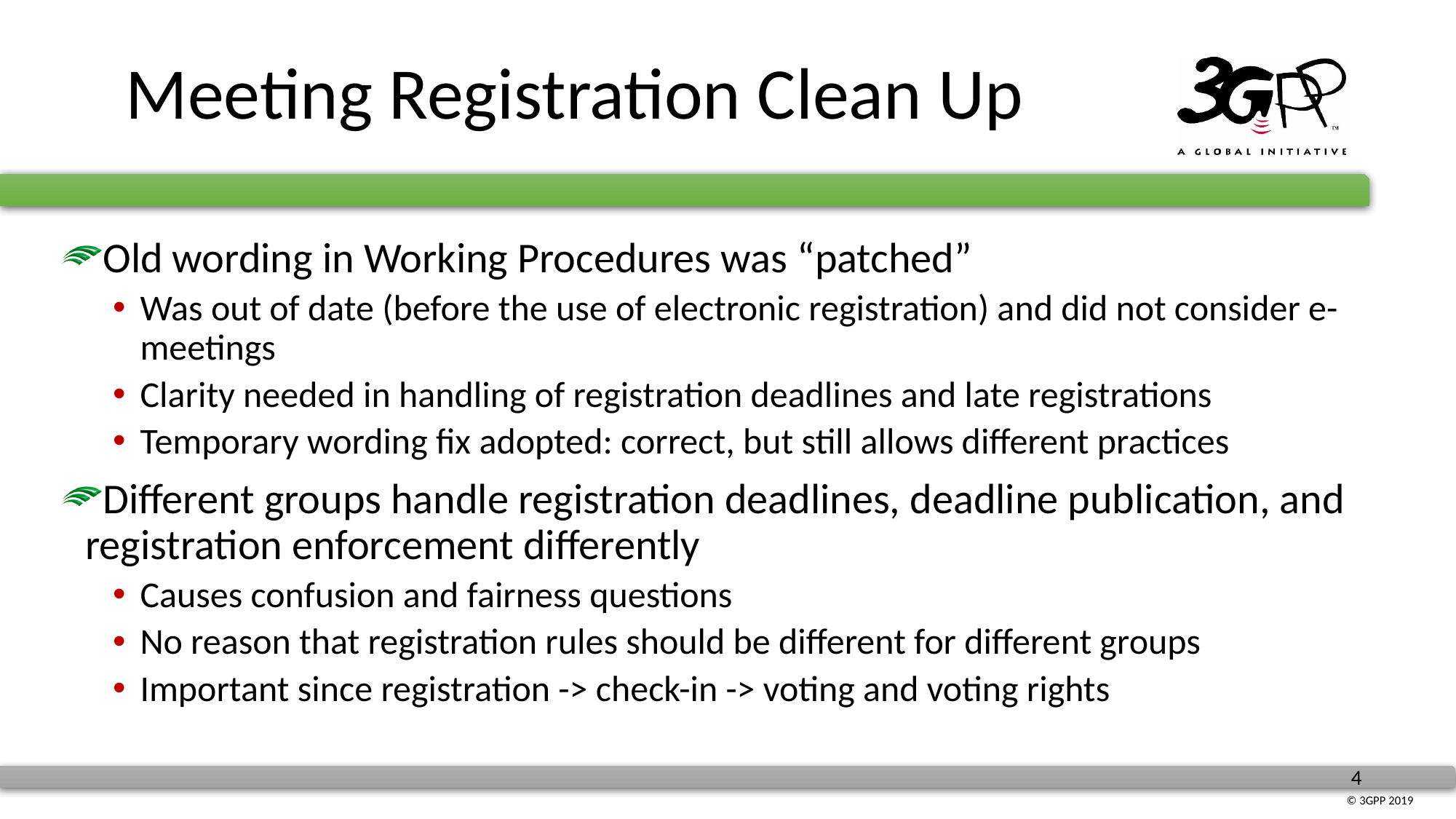

# Meeting Registration Clean Up
Old wording in Working Procedures was “patched”
Was out of date (before the use of electronic registration) and did not consider e-meetings
Clarity needed in handling of registration deadlines and late registrations
Temporary wording fix adopted: correct, but still allows different practices
Different groups handle registration deadlines, deadline publication, and registration enforcement differently
Causes confusion and fairness questions
No reason that registration rules should be different for different groups
Important since registration -> check-in -> voting and voting rights